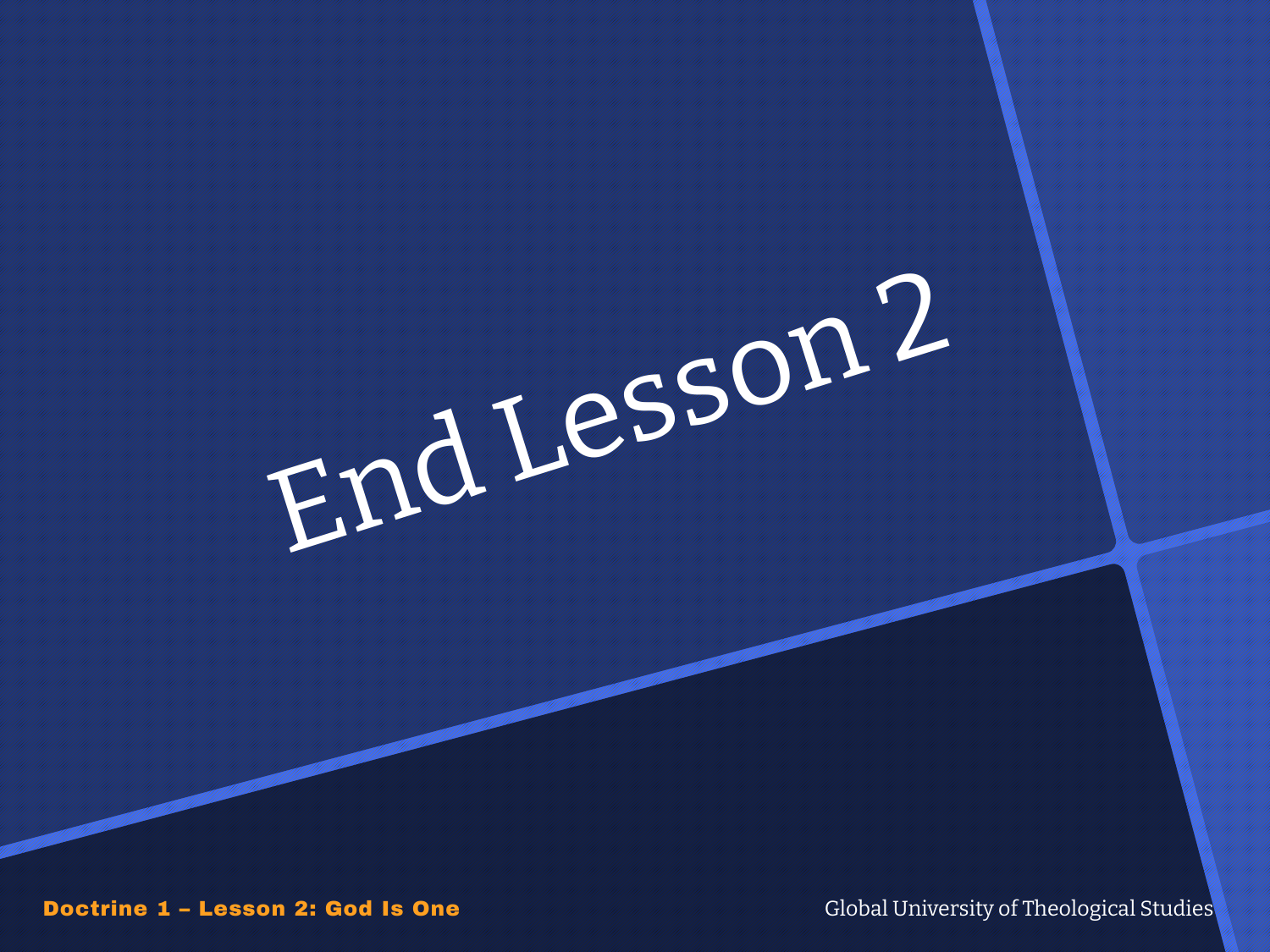

End Lesson 2
Doctrine 1 – Lesson 2: God Is One                                              Global University of Theological Studies